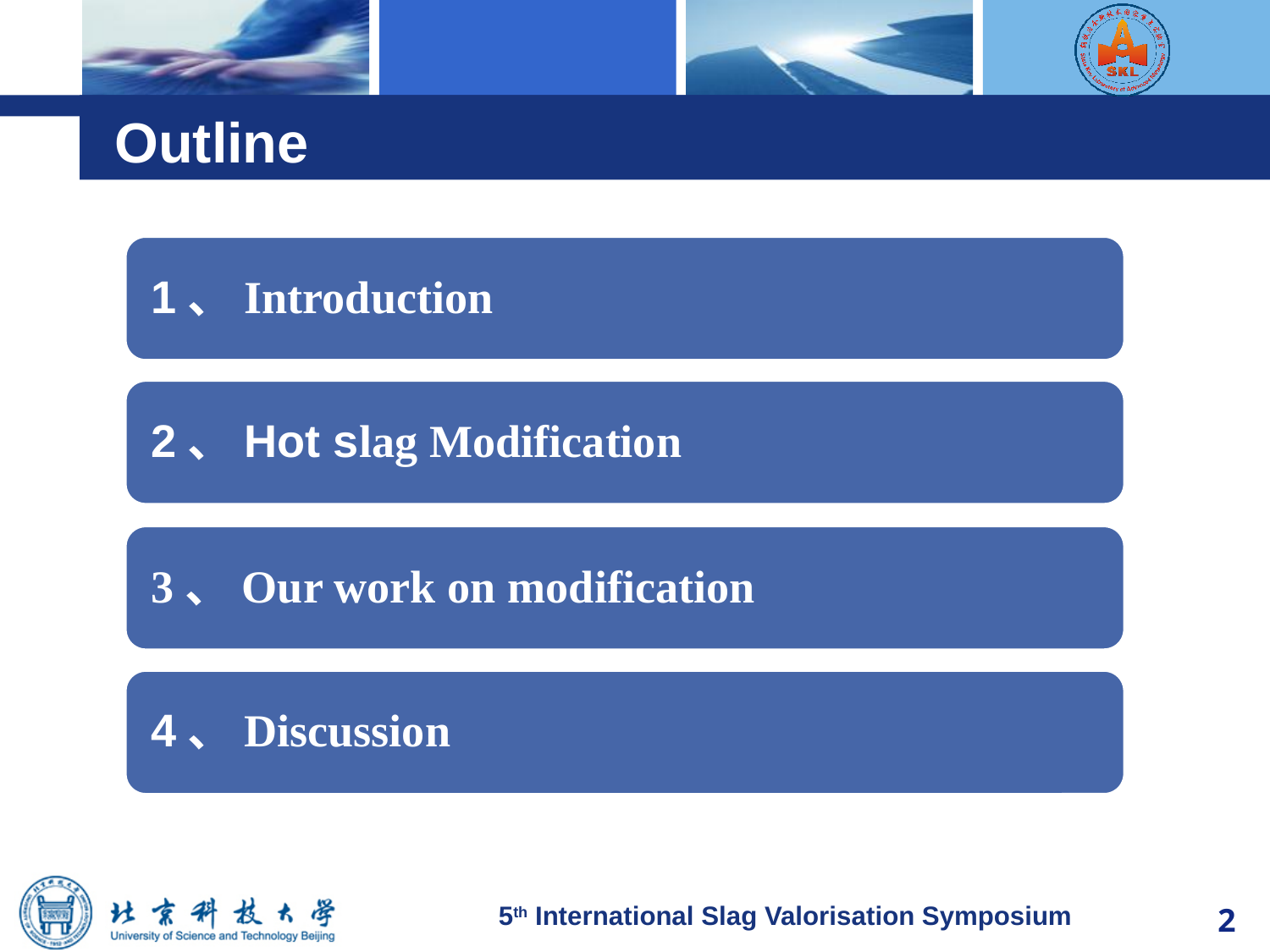

# Outline
1、Introduction
2、Hot slag Modification
3、Our work on modification
4、Discussion